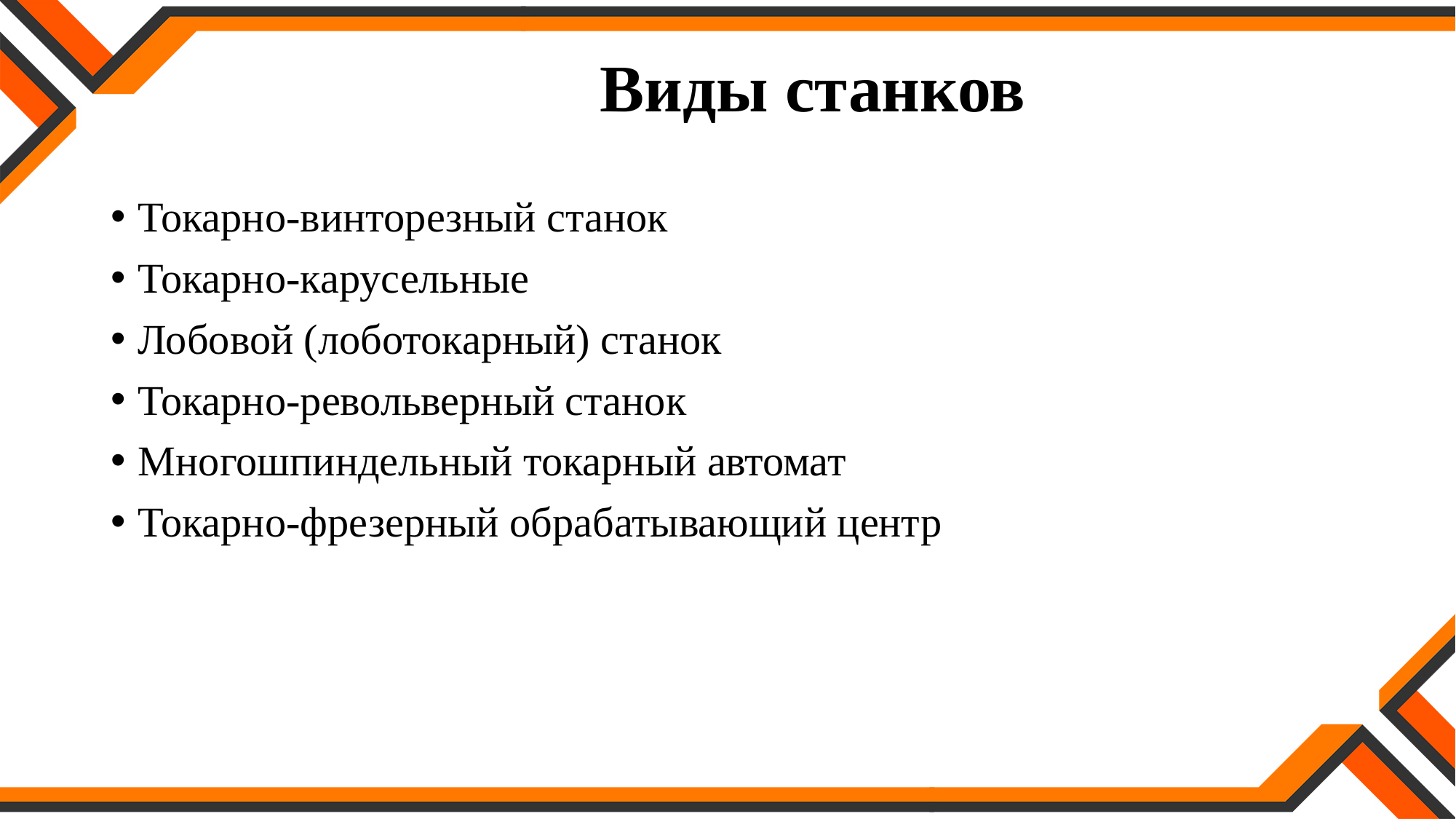

# Виды станков
Токарно-винторезный станок
Токарно-карусельные
Лобовой (лоботокарный) станок
Токарно-револьверный станок
Многошпиндельный токарный автомат
Токарно-фрезерный обрабатывающий центр